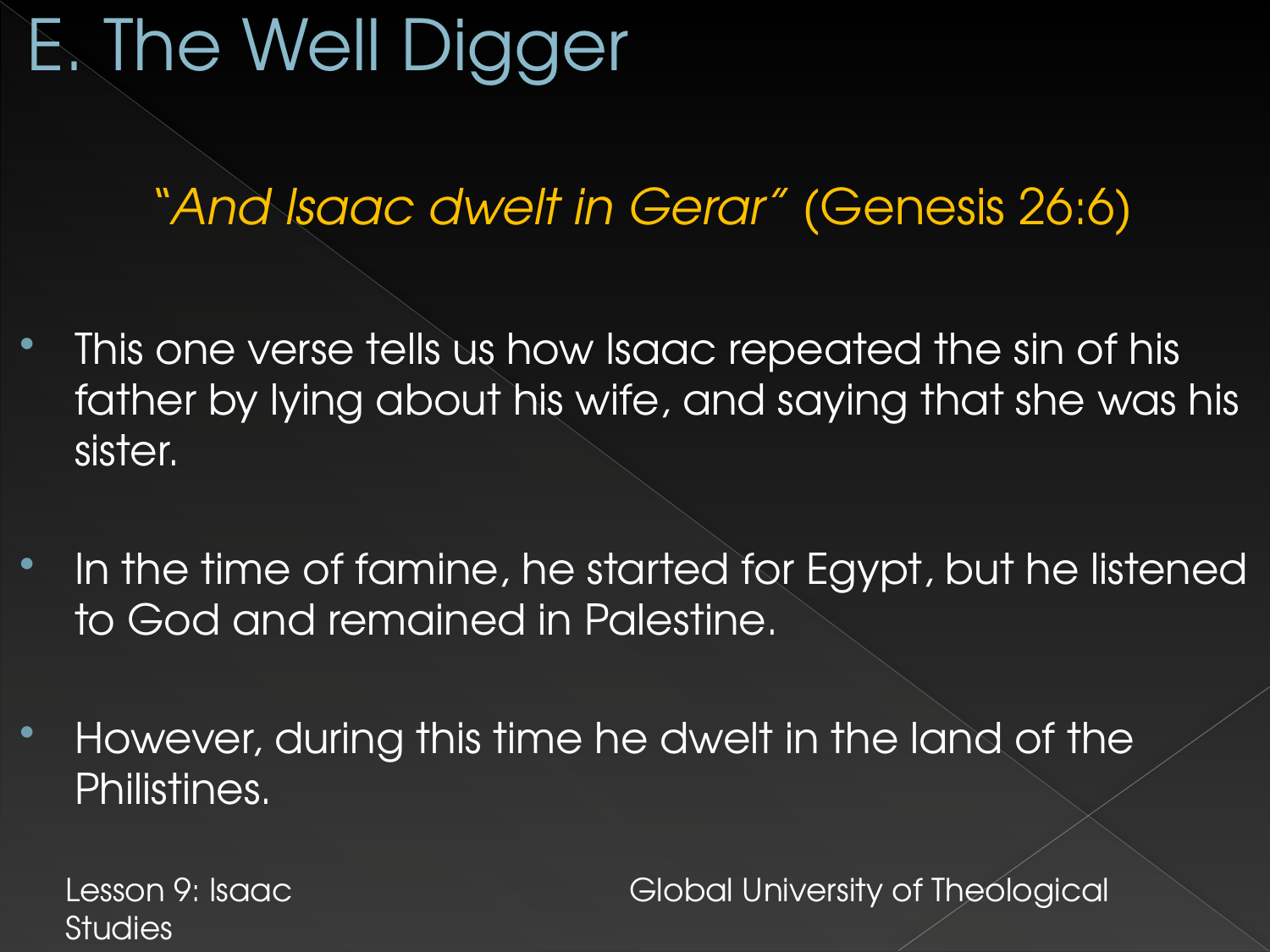

# E. The Well Digger
“And Isaac dwelt in Gerar” (Genesis 26:6)

This one verse tells us how Isaac repeated the sin of his father by lying about his wife, and saying that she was his sister.

In the time of famine, he started for Egypt, but he listened to God and remained in Palestine.

However, during this time he dwelt in the land of the Philistines.
Lesson 9: Isaac                                      Global University of Theological Studies